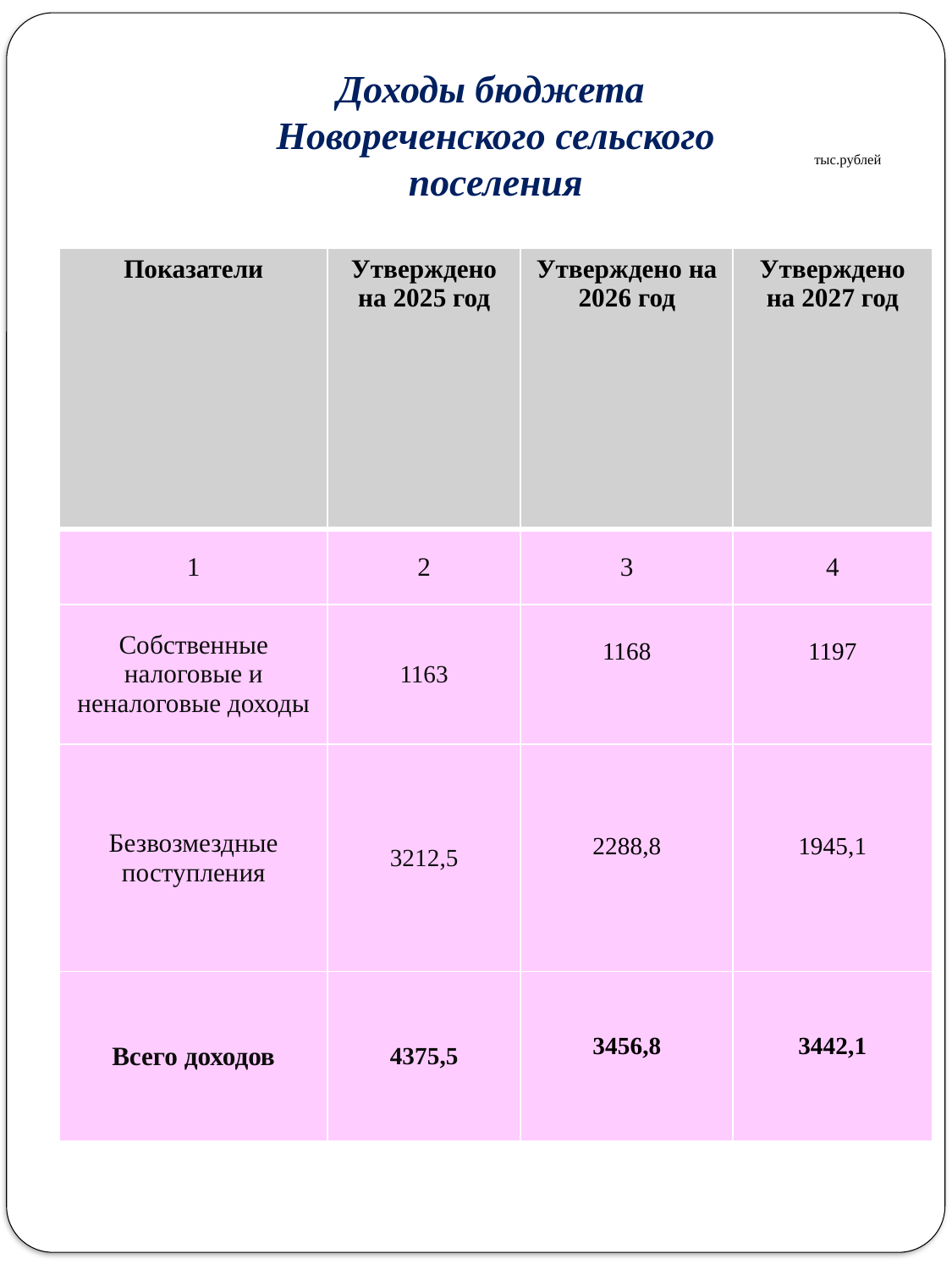

Доходы бюджета
Новореченского сельского поселения
тыс.рублей
| Показатели | Утверждено на 2025 год | Утверждено на 2026 год | Утверждено на 2027 год |
| --- | --- | --- | --- |
| 1 | 2 | 3 | 4 |
| Собственные налоговые и неналоговые доходы | 1163 | 1168 | 1197 |
| Безвозмездные поступления | 3212,5 | 2288,8 | 1945,1 |
| Всего доходов | 4375,5 | 3456,8 | 3442,1 |